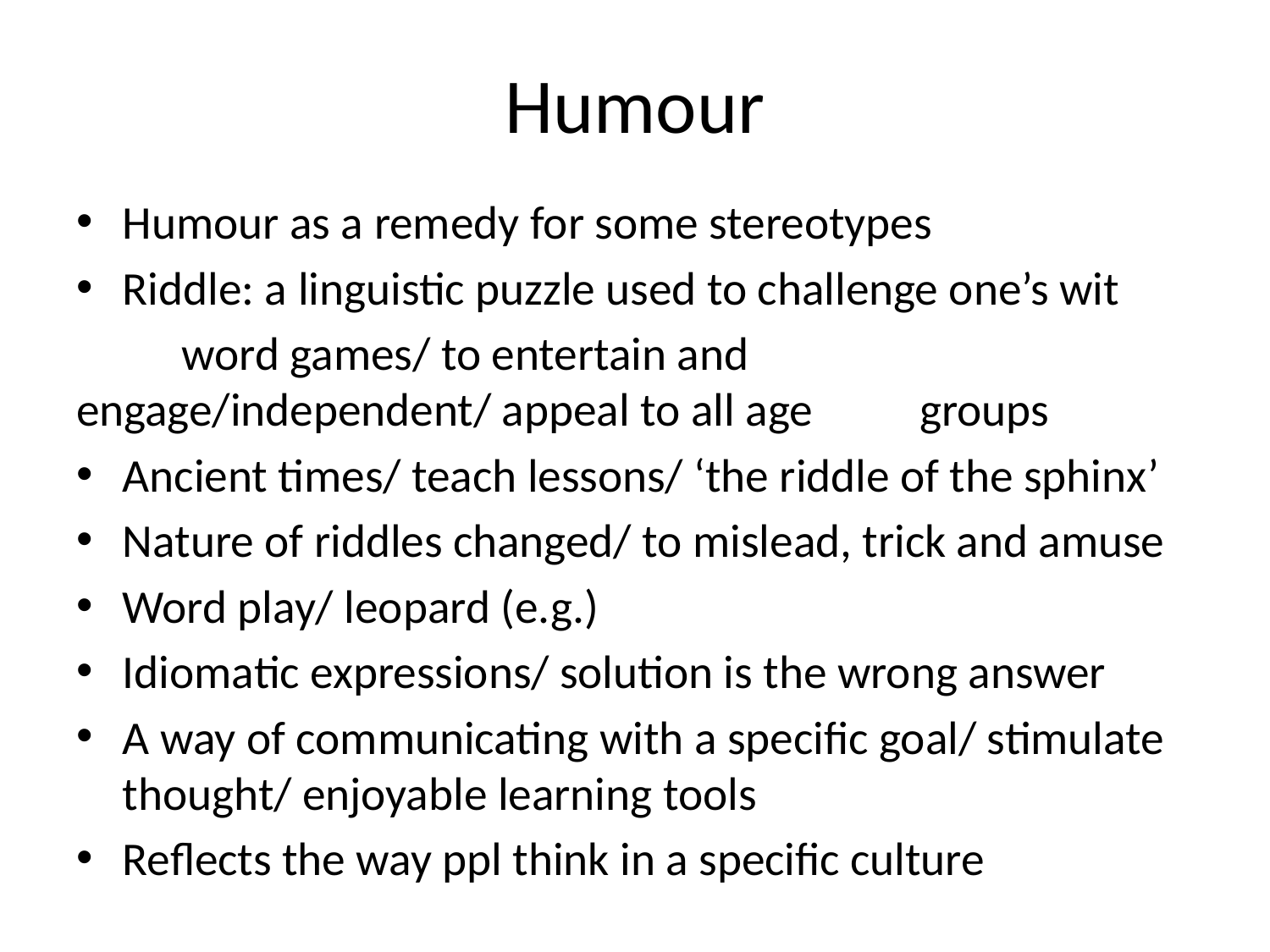

# Humour
Humour as a remedy for some stereotypes
Riddle: a linguistic puzzle used to challenge one’s wit
	word games/ to entertain and 	engage/independent/ appeal to all age 	groups
Ancient times/ teach lessons/ ‘the riddle of the sphinx’
Nature of riddles changed/ to mislead, trick and amuse
Word play/ leopard (e.g.)
Idiomatic expressions/ solution is the wrong answer
A way of communicating with a specific goal/ stimulate thought/ enjoyable learning tools
Reflects the way ppl think in a specific culture